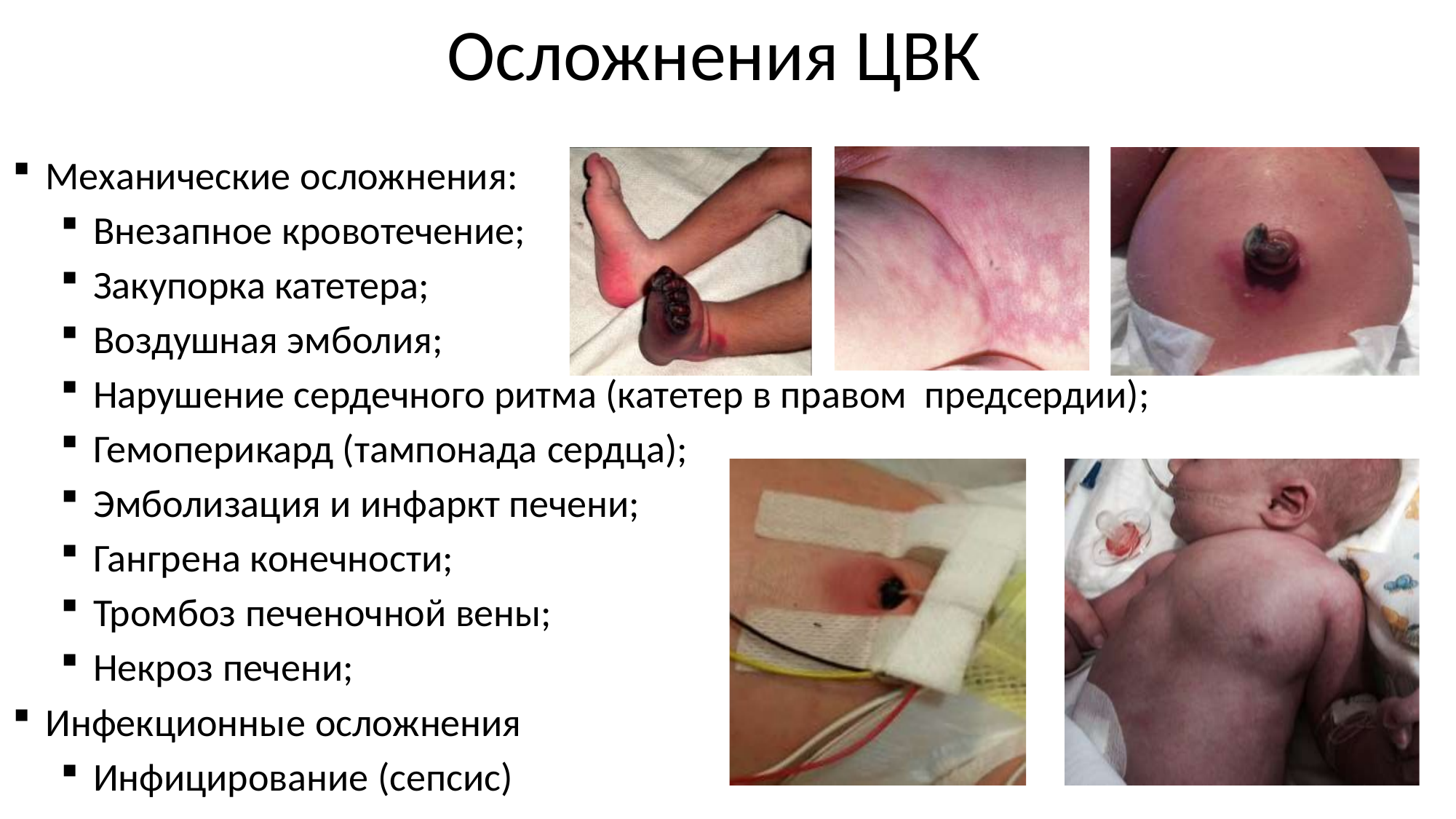

# Осложнения ЦВК

Механические осложнения:
Внезапное кровотечение;
Закупорка катетера;
Воздушная эмболия;
Нарушение сердечного ритма (катетер в правом  предсердии);
Гемоперикард (тампонада сердца);
Эмболизация и инфаркт печени;
Гангрена конечности;
Тромбоз печеночной вены;
Некроз печени;
Инфекционные осложнения
Инфицирование (сепсис)